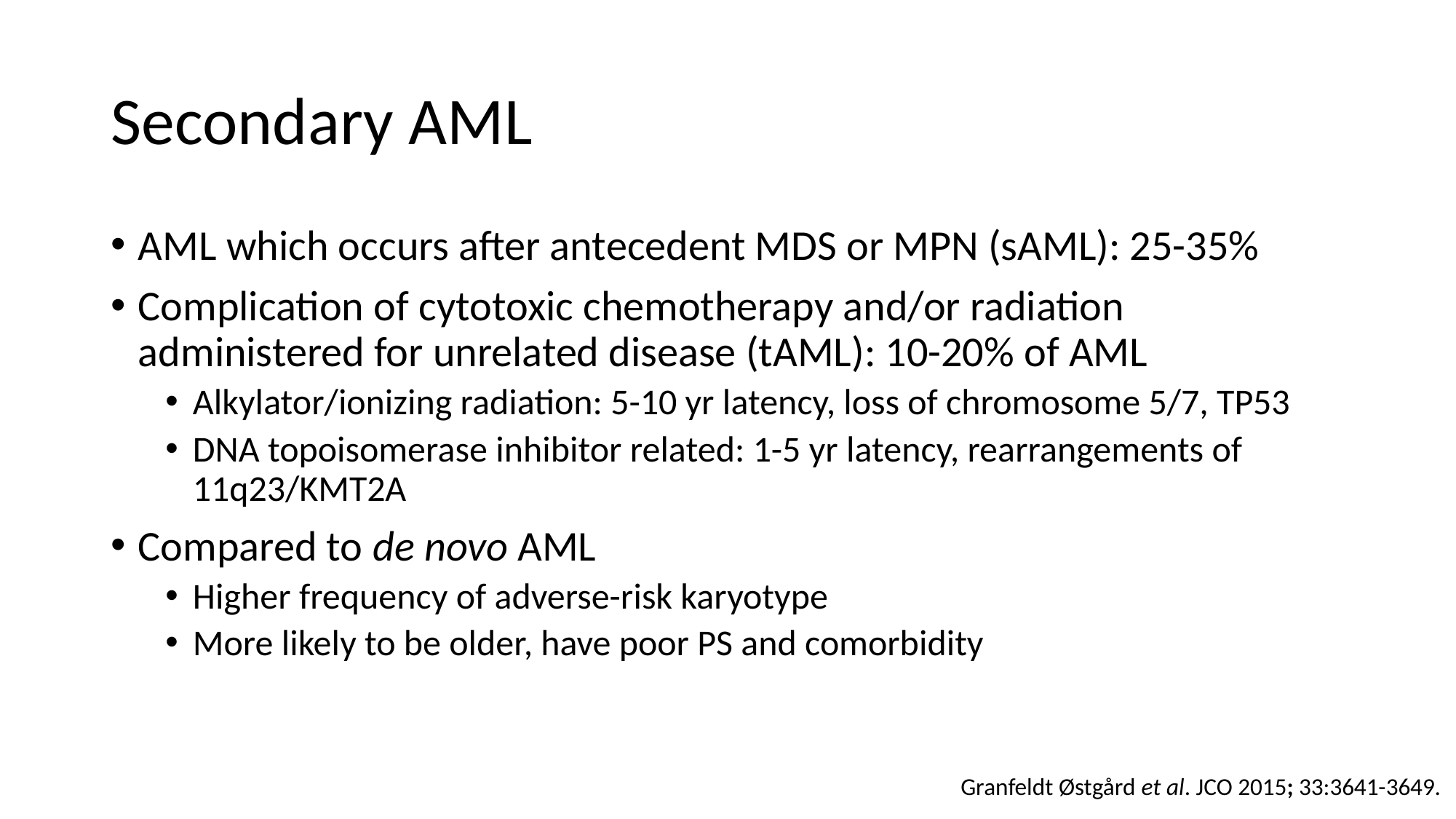

# Secondary AML
AML which occurs after antecedent MDS or MPN (sAML): 25-35%
Complication of cytotoxic chemotherapy and/or radiation administered for unrelated disease (tAML): 10-20% of AML
Alkylator/ionizing radiation: 5-10 yr latency, loss of chromosome 5/7, TP53
DNA topoisomerase inhibitor related: 1-5 yr latency, rearrangements of 11q23/KMT2A
Compared to de novo AML
Higher frequency of adverse-risk karyotype
More likely to be older, have poor PS and comorbidity

Granfeldt Østgård et al. JCO 2015; 33:3641-3649.